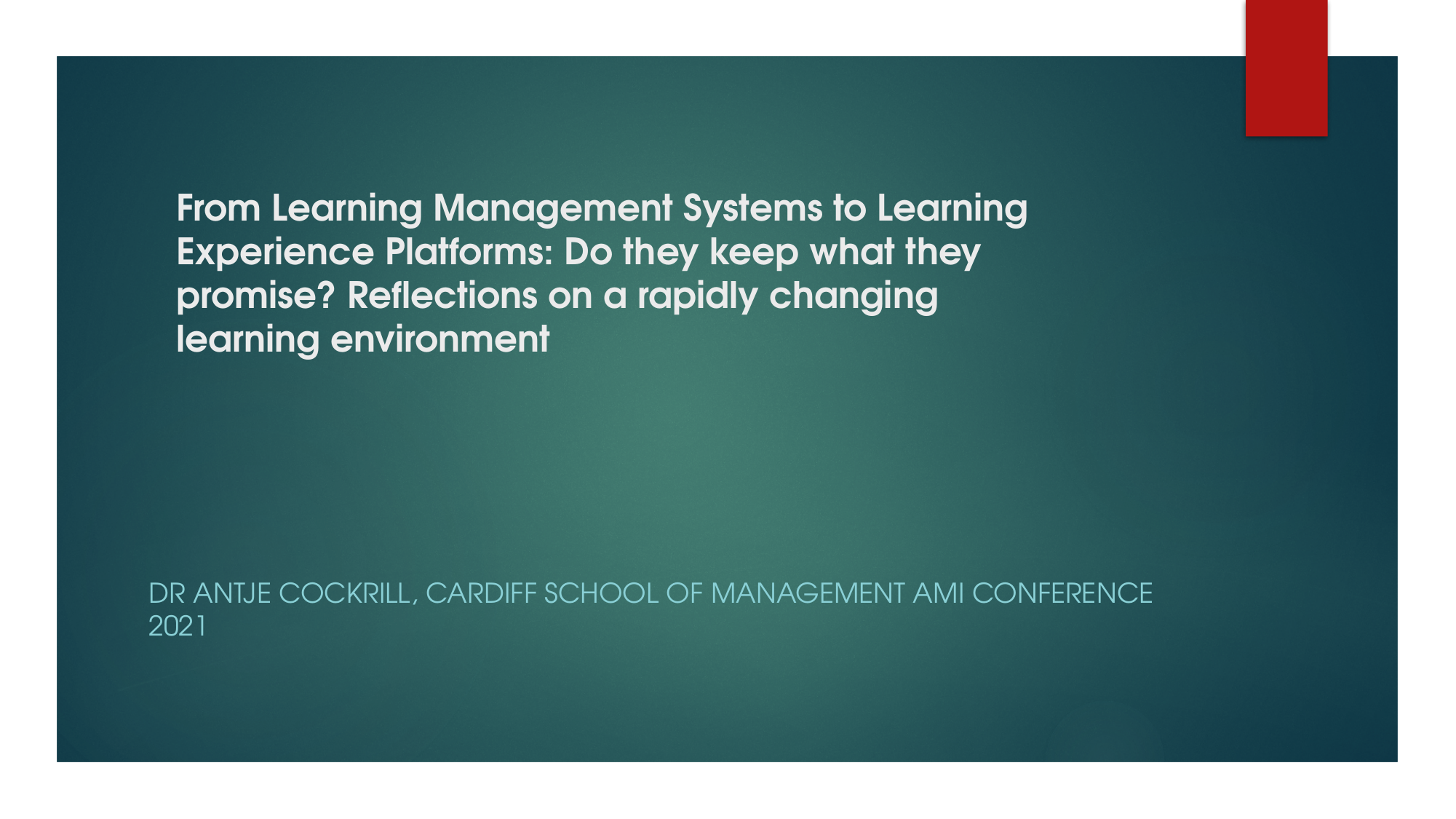

# From Learning Management Systems to Learning Experience Platforms: Do they keep what they promise? Reflections on a rapidly changing learning environment
Dr Antje Cockrill, Cardiff school of management ami conference 2021